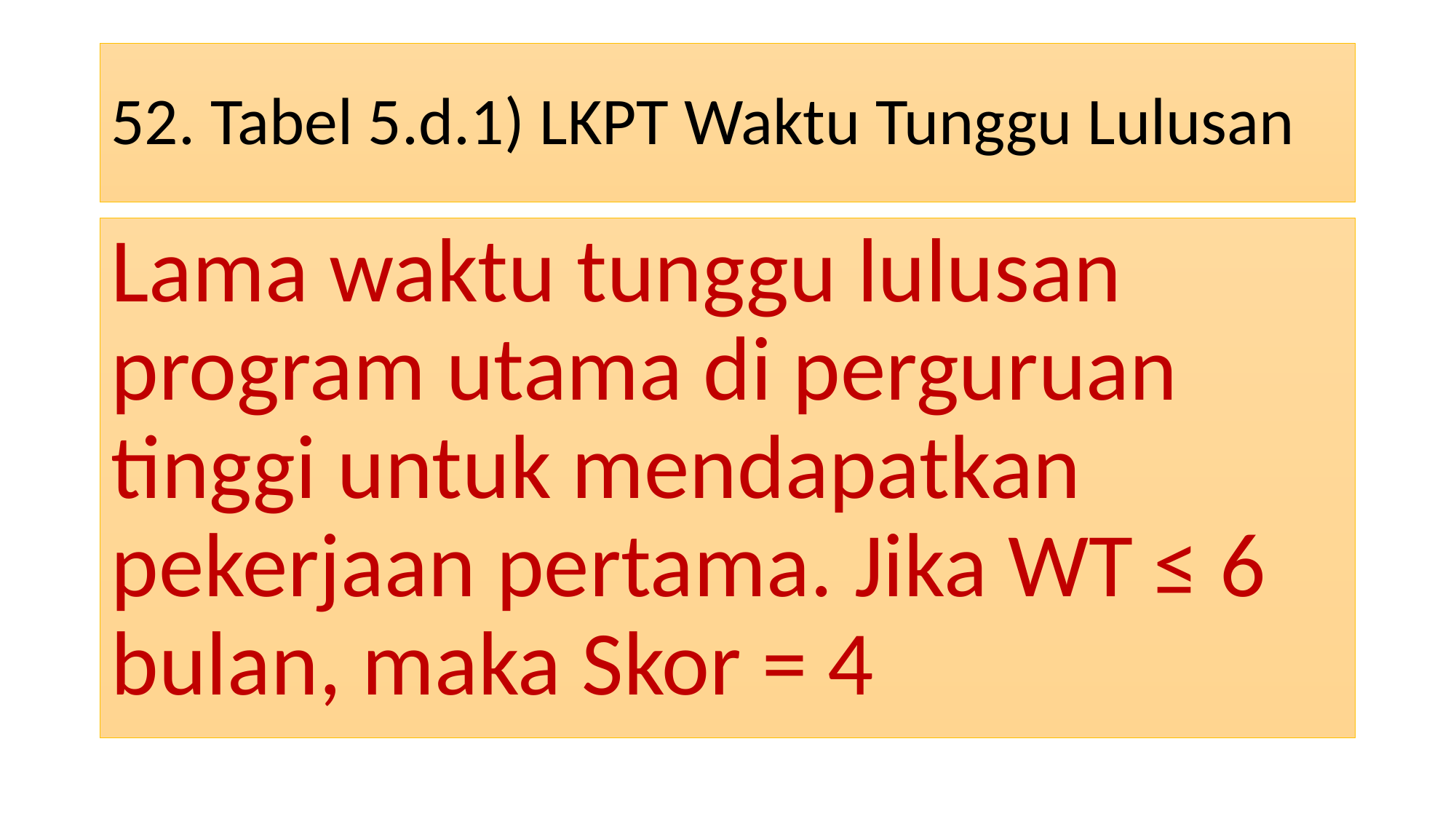

# 52. Tabel 5.d.1) LKPT Waktu Tunggu Lulusan
Lama waktu tunggu lulusan program utama di perguruan tinggi untuk mendapatkan pekerjaan pertama. Jika WT ≤ 6 bulan, maka Skor = 4